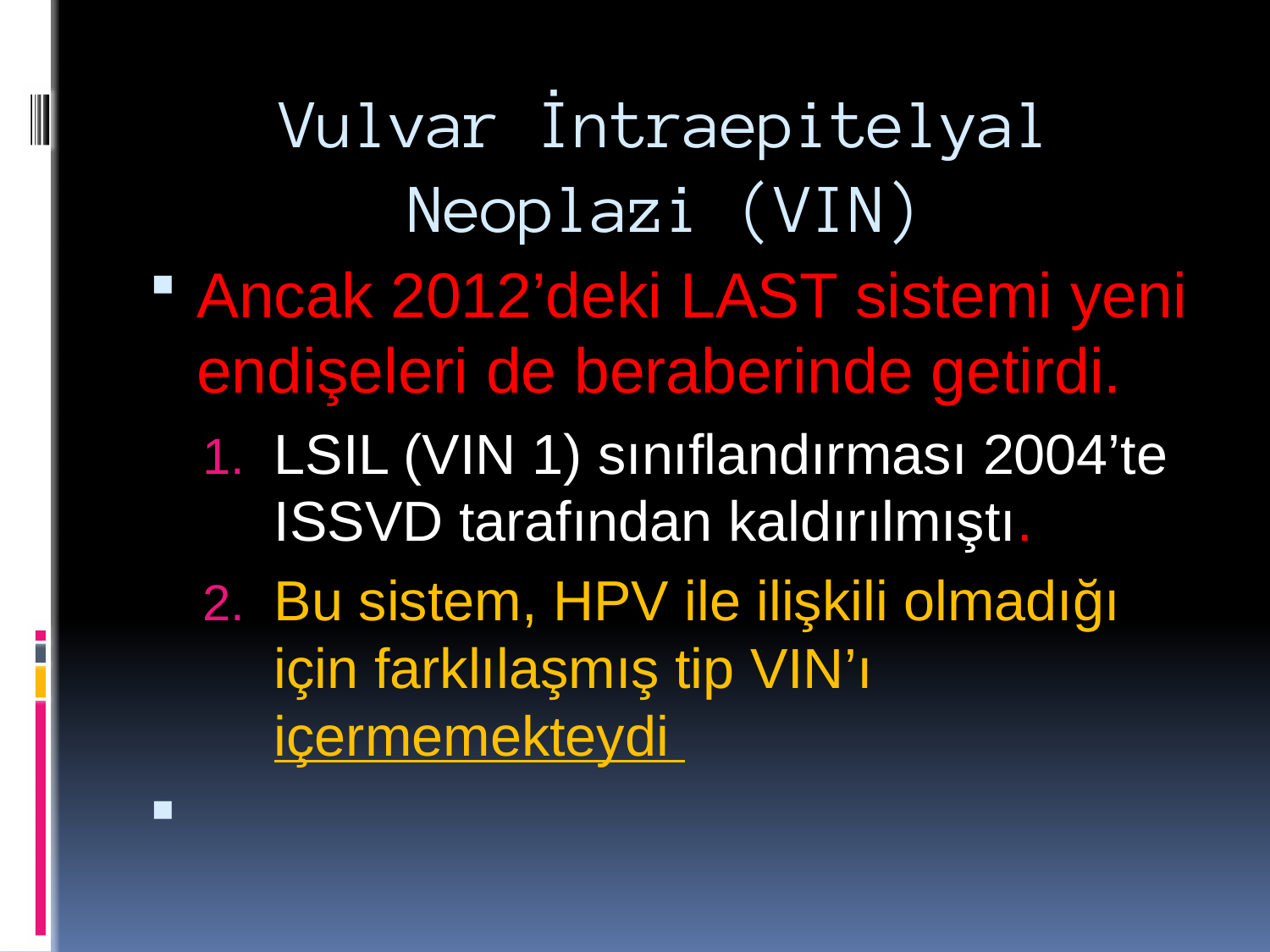

# Vulvar İntraepitelyal Neoplazi (VIN)
Ancak 2012’deki LAST sistemi yeni endişeleri de beraberinde getirdi.
LSIL (VIN 1) sınıflandırması 2004’te ISSVD tarafından kaldırılmıştı.
Bu sistem, HPV ile ilişkili olmadığı için farklılaşmış tip VIN’ı içermemekteydi